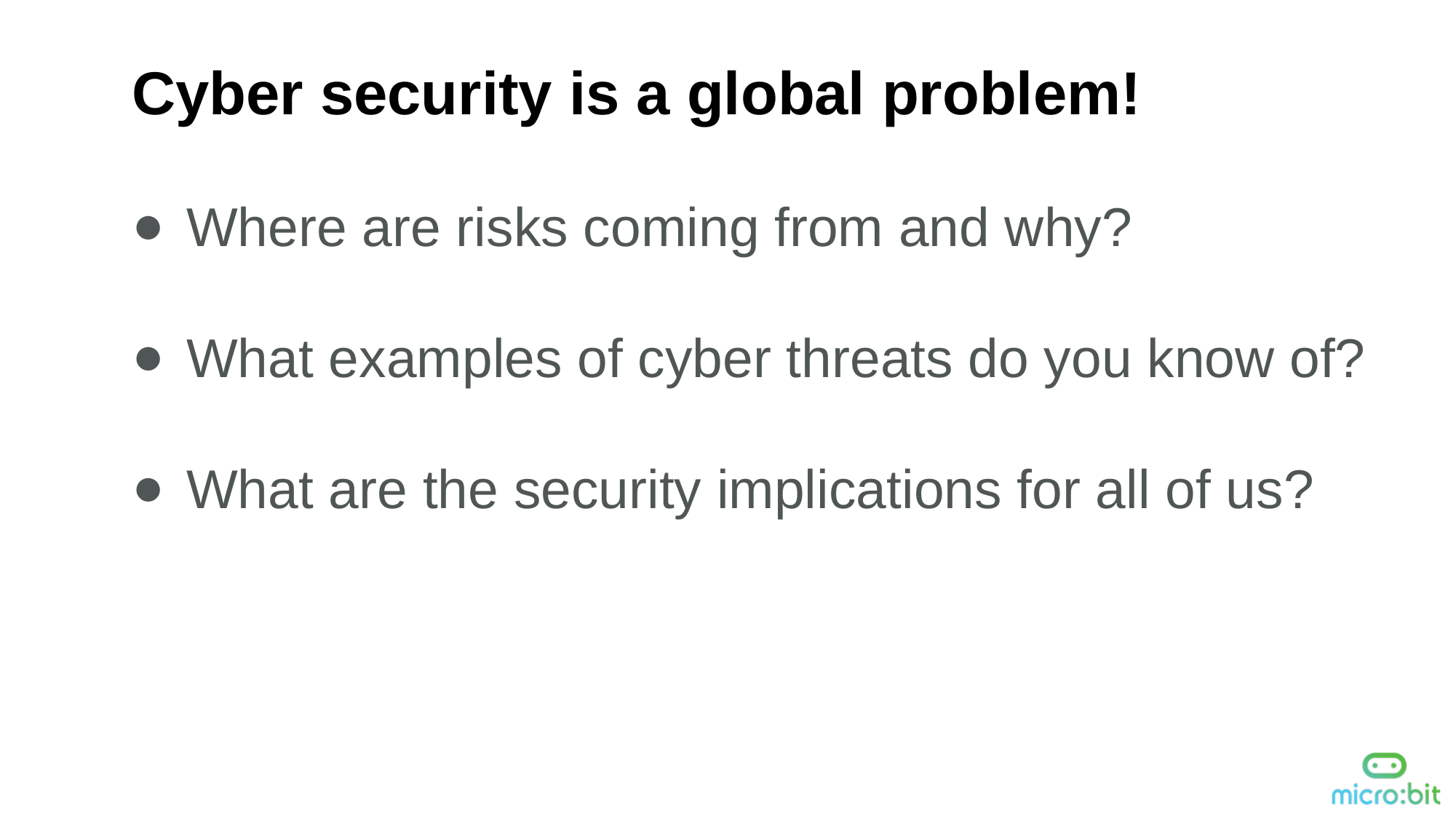

Cyber security is a global problem!

Where are risks coming from and why?

What examples of cyber threats do you know of?

What are the security implications for all of us?